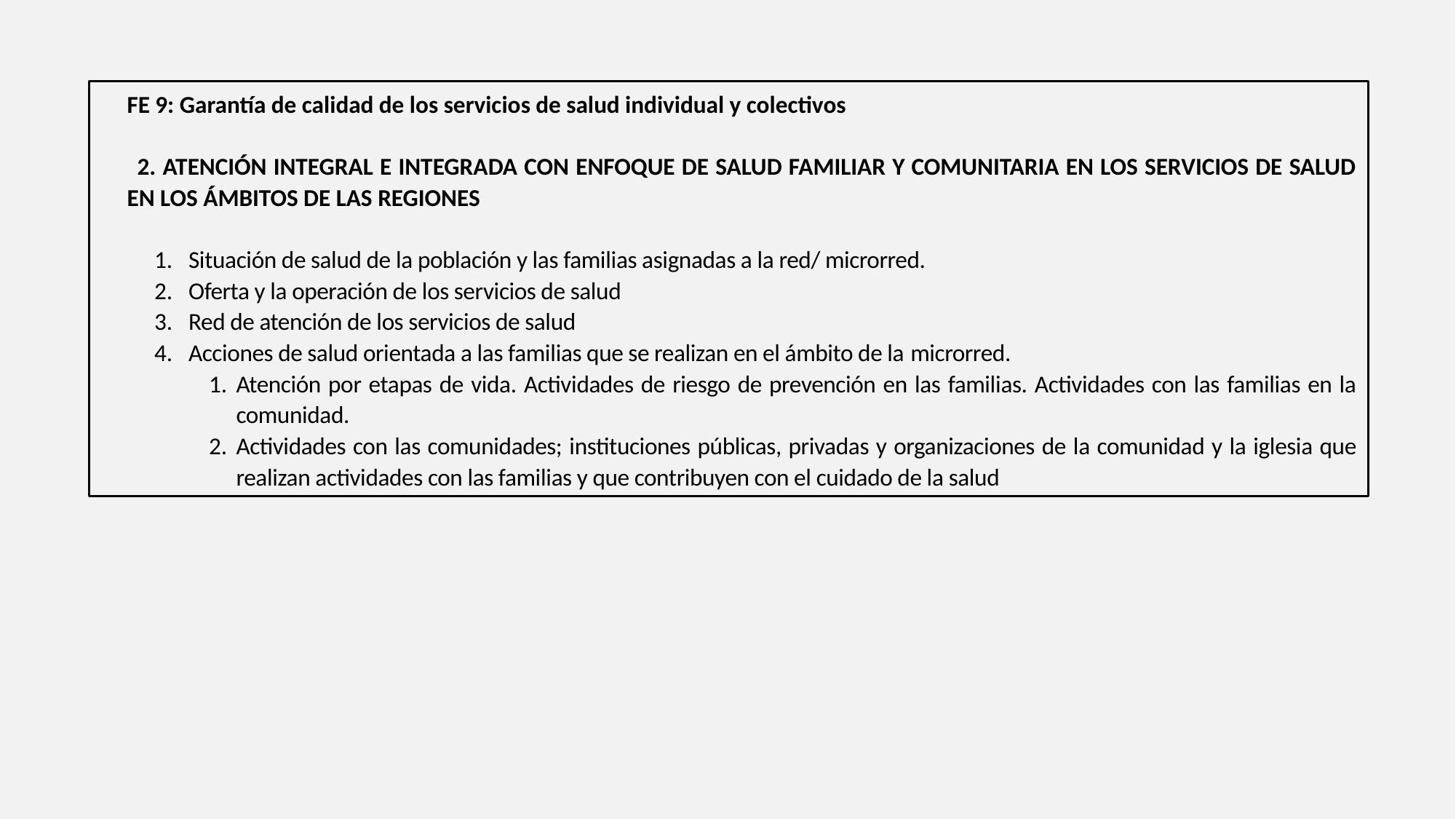

FE 9: Garantía de calidad de los servicios de salud individual y colectivos

  2. ATENCIÓN INTEGRAL E INTEGRADA CON ENFOQUE DE SALUD FAMILIAR Y COMUNITARIA EN LOS SERVICIOS DE SALUD EN LOS ÁMBITOS DE LAS REGIONES

Situación de salud de la población y las familias asignadas a la red/ microrred.
Oferta y la operación de los servicios de salud
Red de atención de los servicios de salud
Acciones de salud orientada a las familias que se realizan en el ámbito de la microrred.
Atención por etapas de vida. Actividades de riesgo de prevención en las familias. Actividades con las familias en la comunidad.
Actividades con las comunidades; instituciones públicas, privadas y organizaciones de la comunidad y la iglesia que realizan actividades con las familias y que contribuyen con el cuidado de la salud